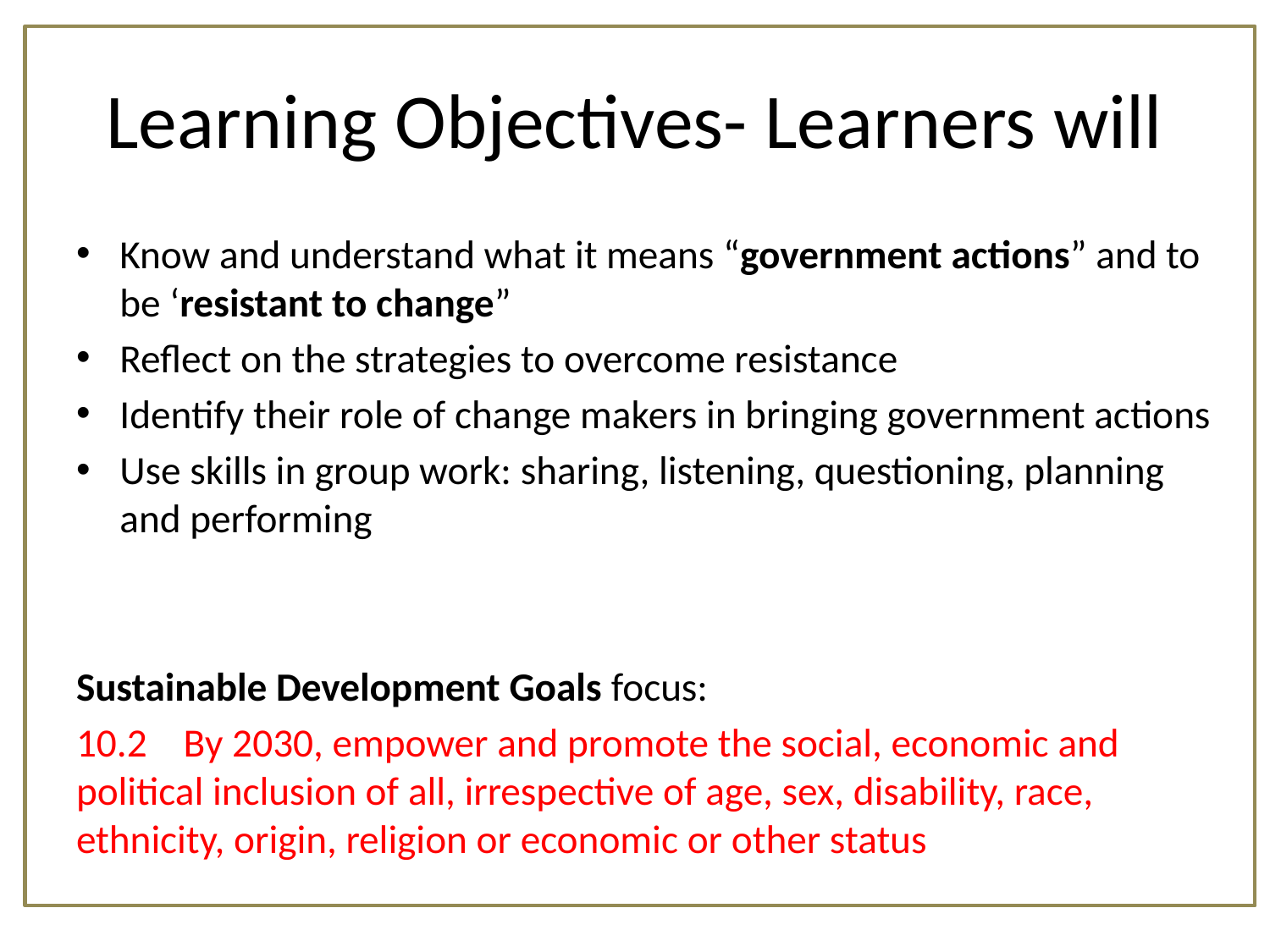

# Learning Objectives- Learners will
Know and understand what it means “government actions” and to be ‘resistant to change”
Reflect on the strategies to overcome resistance
Identify their role of change makers in bringing government actions
Use skills in group work: sharing, listening, questioning, planning and performing

Sustainable Development Goals focus:
10.2    By 2030, empower and promote the social, economic and political inclusion of all, irrespective of age, sex, disability, race, ethnicity, origin, religion or economic or other status